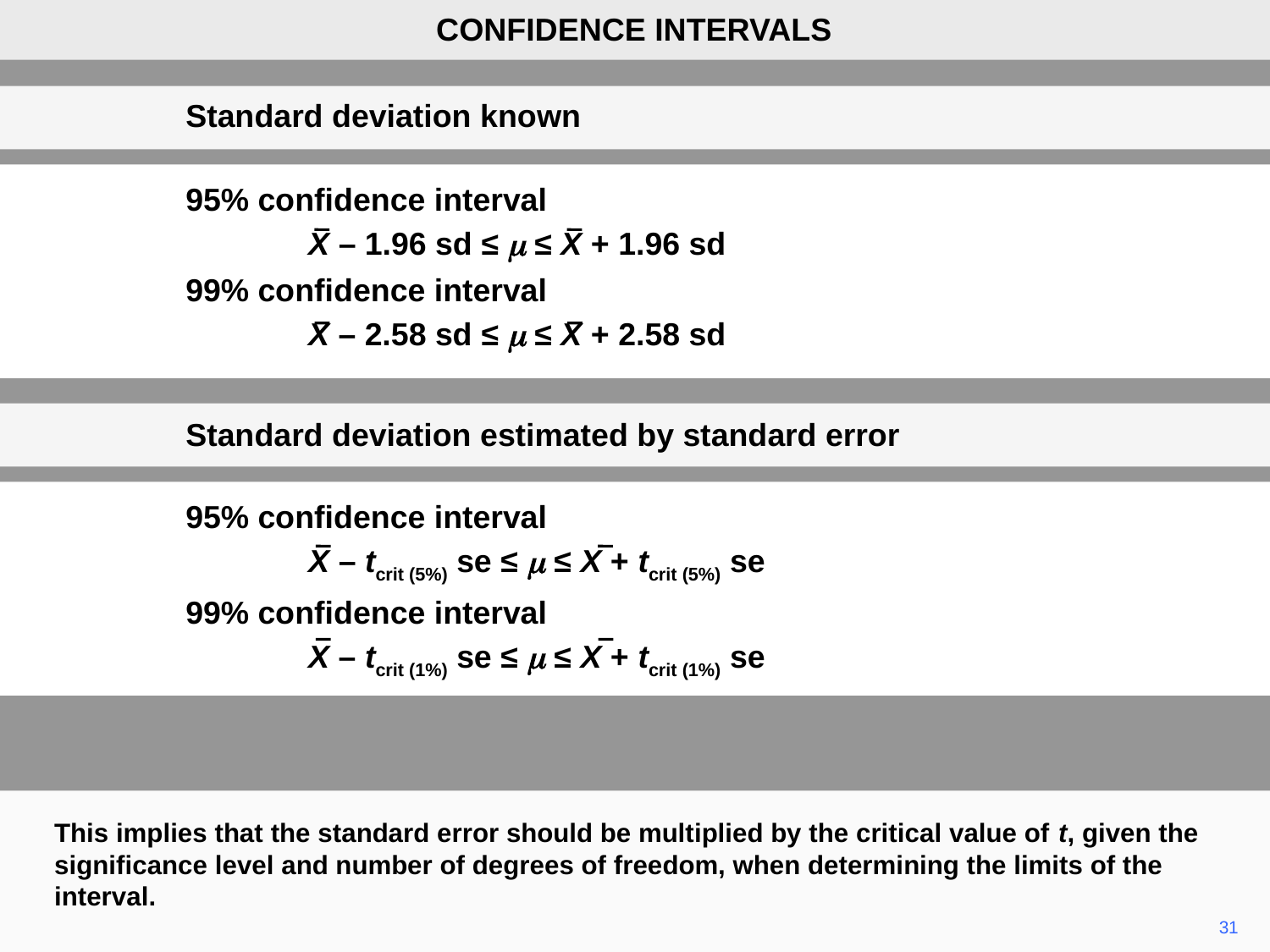

CONFIDENCE INTERVALS

	Standard deviation known

	95% confidence interval
		X – 1.96 sd ≤ μ ≤ X + 1.96 sd
	99% confidence interval
		X – 2.58 sd ≤ μ ≤ X + 2.58 sd

	Standard deviation estimated by standard error

	95% confidence interval
		X – tcrit (5%) se ≤ μ ≤ X + tcrit (5%) se
	99% confidence interval
		X – tcrit (1%) se ≤ μ ≤ X + tcrit (1%) se

This implies that the standard error should be multiplied by the critical value of t, given the significance level and number of degrees of freedom, when determining the limits of the interval.
31